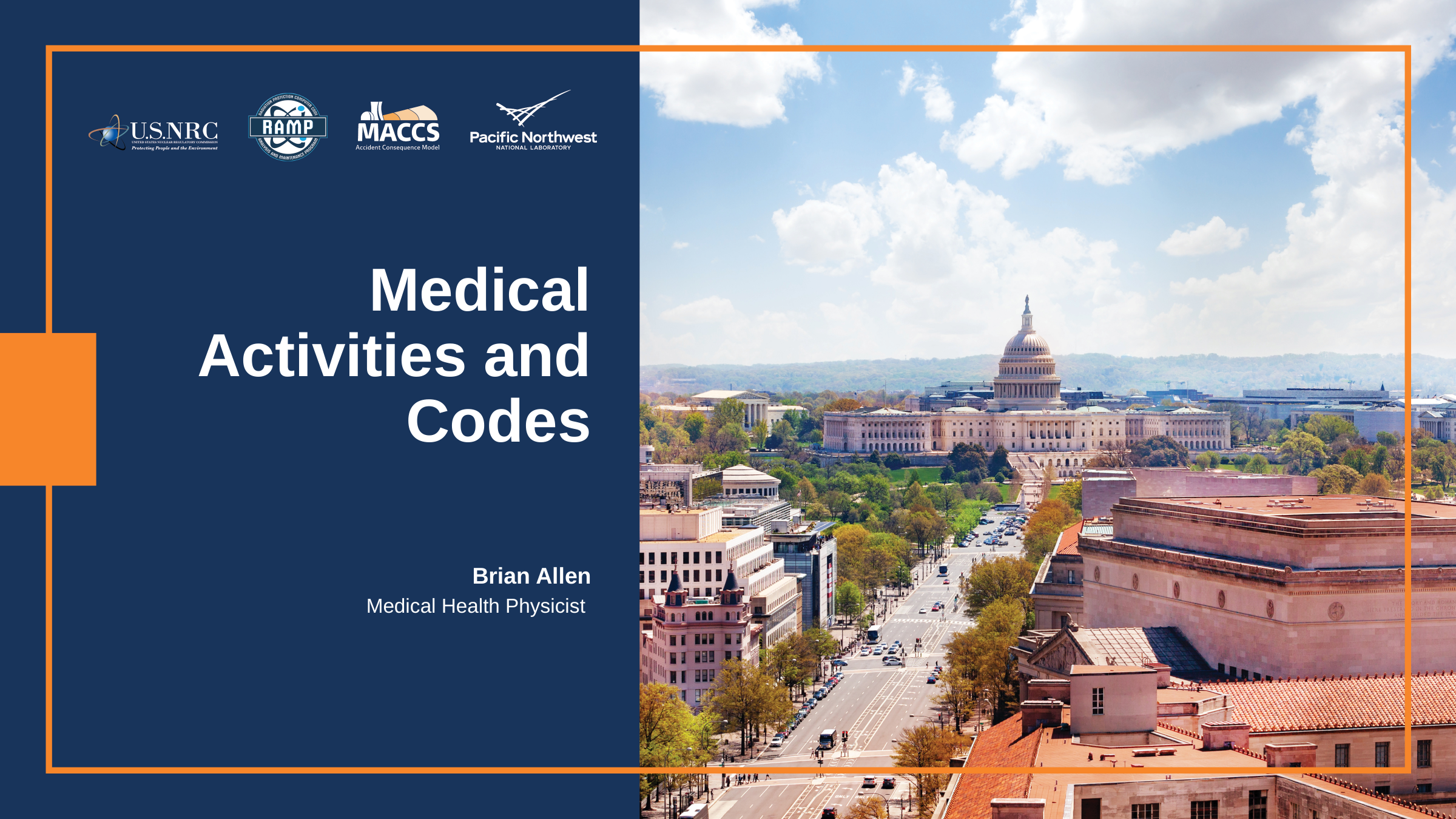

# Medical Activities and Codes
Brian Allen
Medical Health Physicist